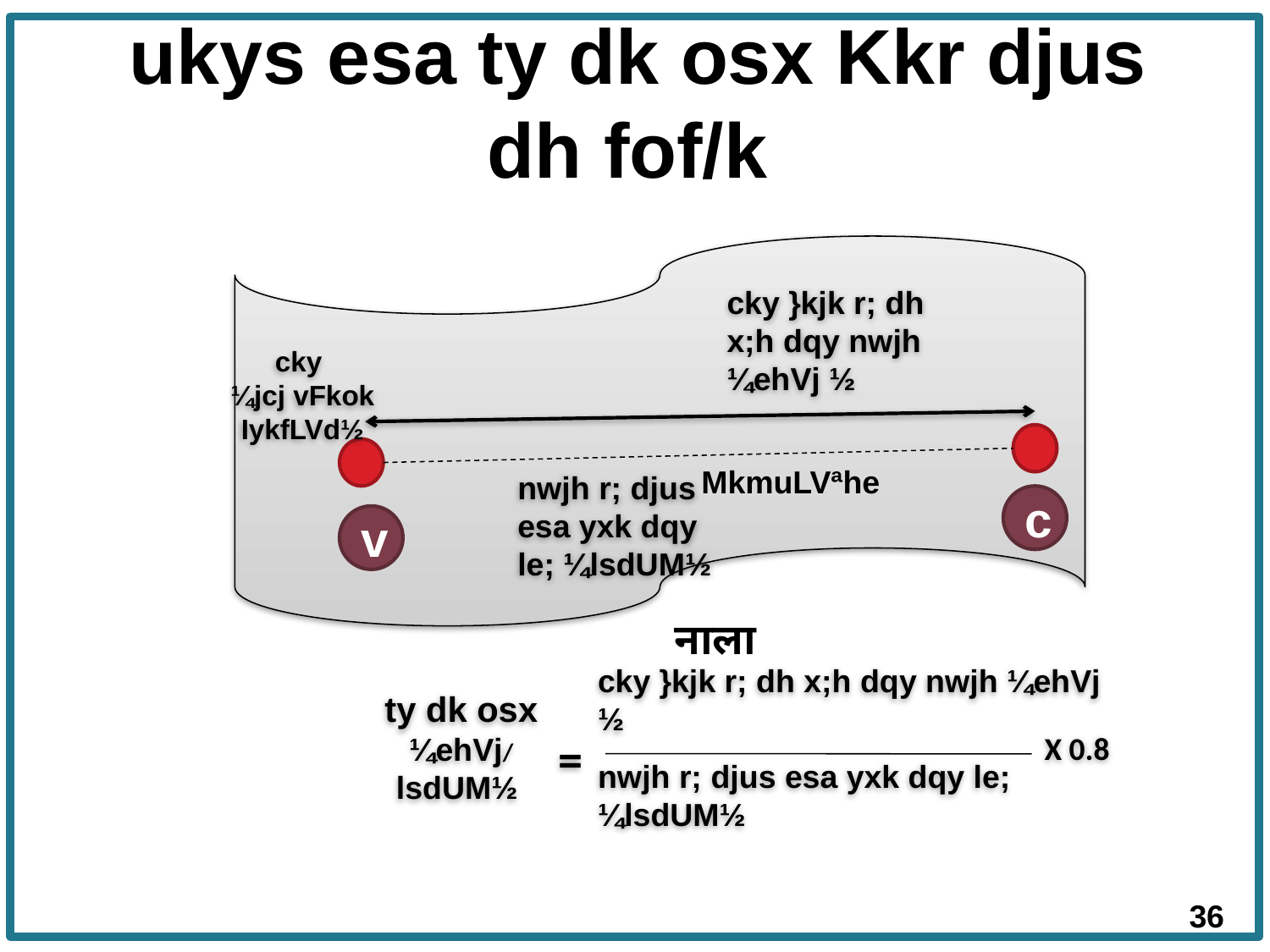

# ukys esa ty dk osx Kkr djus dh fof/k

cky }kjk r; dh x;h dqy nwjh
¼ehVj ½

cky
¼jcj vFkok IykfLVd½

MkmuLVªhe

nwjh r; djus esa yxk dqy le; ¼lsdUM½
c
v
नाला

cky }kjk r; dh x;h dqy nwjh ¼ehVj ½

nwjh r; djus esa yxk dqy le; ¼lsdUM½

X 0.8

=
ty dk osx ¼ehVj/ lsdUM½

36